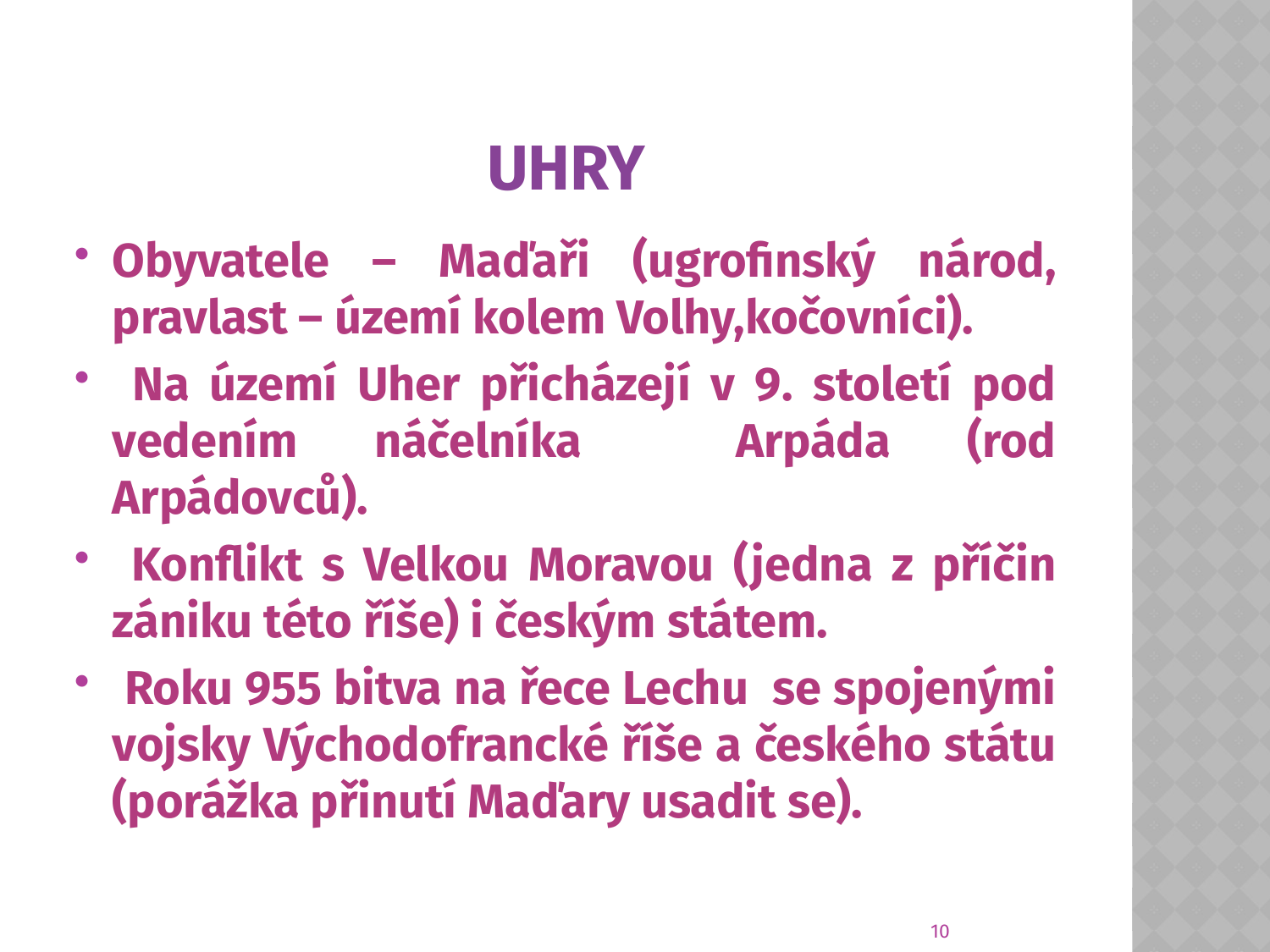

# uhry
Obyvatele – Maďaři (ugrofinský národ, pravlast – území kolem Volhy,kočovníci).
 Na území Uher přicházejí v 9. století pod vedením náčelníka  Arpáda (rod Arpádovců).
 Konflikt s Velkou Moravou (jedna z příčin zániku této říše) i českým státem.
 Roku 955 bitva na řece Lechu  se spojenými vojsky Východofrancké říše a českého státu (porážka přinutí Maďary usadit se).
10